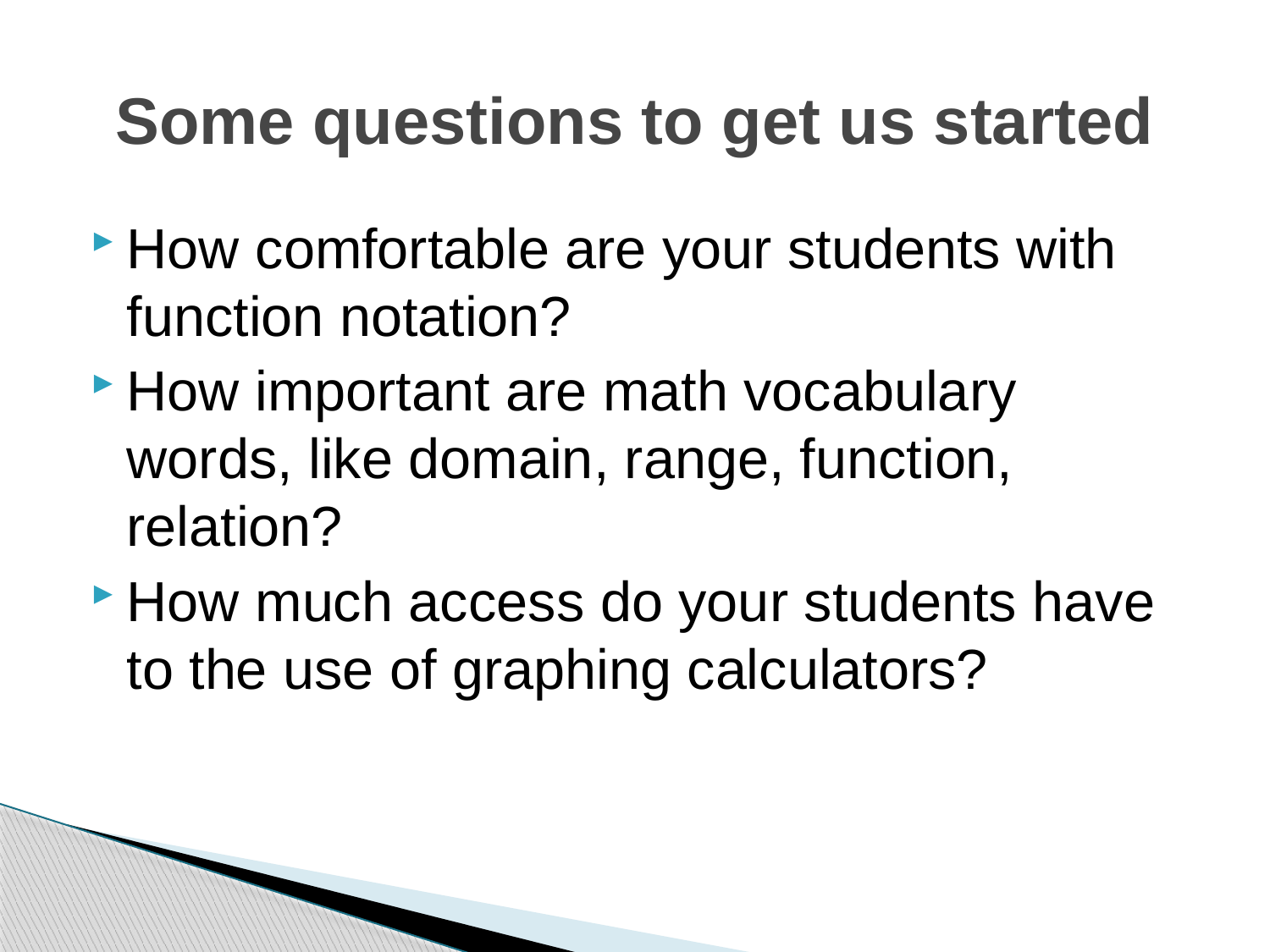

# Some questions to get us started
How comfortable are your students with function notation?
How important are math vocabulary words, like domain, range, function, relation?
How much access do your students have to the use of graphing calculators?